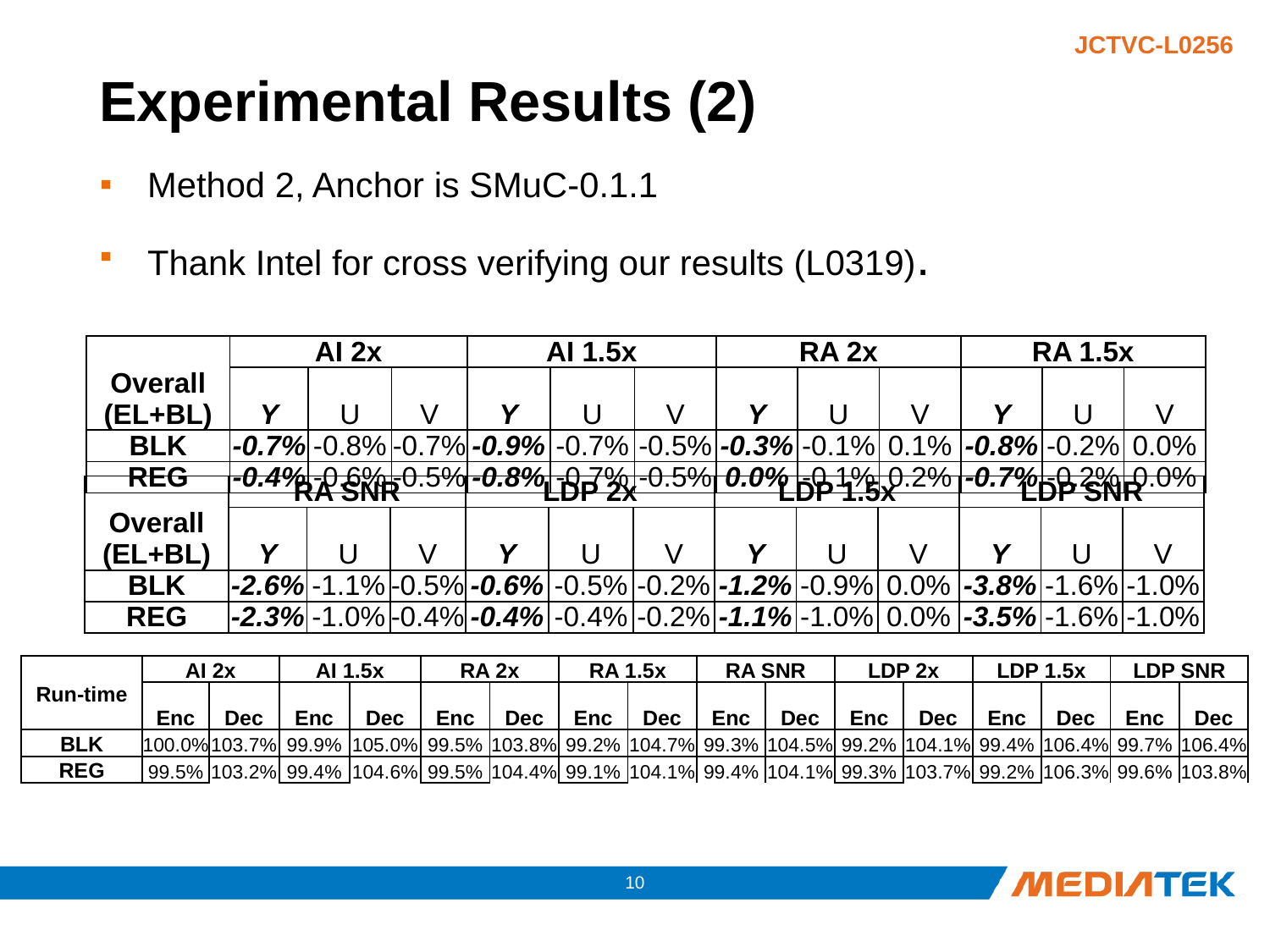

# Experimental Results (2)
Method 2, Anchor is SMuC-0.1.1
Thank Intel for cross verifying our results (L0319).

| Overall (EL+BL) | AI 2x |  |  | AI 1.5x |  |  | RA 2x |  |  | RA 1.5x |  |  |
| --- | --- | --- | --- | --- | --- | --- | --- | --- | --- | --- | --- | --- |
|  | Y | U | V | Y | U | V | Y | U | V | Y | U | V |
| BLK | -0.7% | -0.8% | -0.7% | -0.9% | -0.7% | -0.5% | -0.3% | -0.1% | 0.1% | -0.8% | -0.2% | 0.0% |
| REG | -0.4% | -0.6% | -0.5% | -0.8% | -0.7% | -0.5% | 0.0% | -0.1% | 0.2% | -0.7% | -0.2% | 0.0% |
| Overall (EL+BL) | RA SNR |  |  | LDP 2x |  |  | LDP 1.5x |  |  | LDP SNR |  |  |
| --- | --- | --- | --- | --- | --- | --- | --- | --- | --- | --- | --- | --- |
|  | Y | U | V | Y | U | V | Y | U | V | Y | U | V |
| BLK | -2.6% | -1.1% | -0.5% | -0.6% | -0.5% | -0.2% | -1.2% | -0.9% | 0.0% | -3.8% | -1.6% | -1.0% |
| REG | -2.3% | -1.0% | -0.4% | -0.4% | -0.4% | -0.2% | -1.1% | -1.0% | 0.0% | -3.5% | -1.6% | -1.0% |
| Run-time | AI 2x |  | AI 1.5x |  | RA 2x |  | RA 1.5x |  | RA SNR |  | LDP 2x |  | LDP 1.5x |  | LDP SNR |  |
| --- | --- | --- | --- | --- | --- | --- | --- | --- | --- | --- | --- | --- | --- | --- | --- | --- |
|  | Enc | Dec | Enc | Dec | Enc | Dec | Enc | Dec | Enc | Dec | Enc | Dec | Enc | Dec | Enc | Dec |
| BLK | 100.0% | 103.7% | 99.9% | 105.0% | 99.5% | 103.8% | 99.2% | 104.7% | 99.3% | 104.5% | 99.2% | 104.1% | 99.4% | 106.4% | 99.7% | 106.4% |
| REG | 99.5% | 103.2% | 99.4% | 104.6% | 99.5% | 104.4% | 99.1% | 104.1% | 99.4% | 104.1% | 99.3% | 103.7% | 99.2% | 106.3% | 99.6% | 103.8% |
10